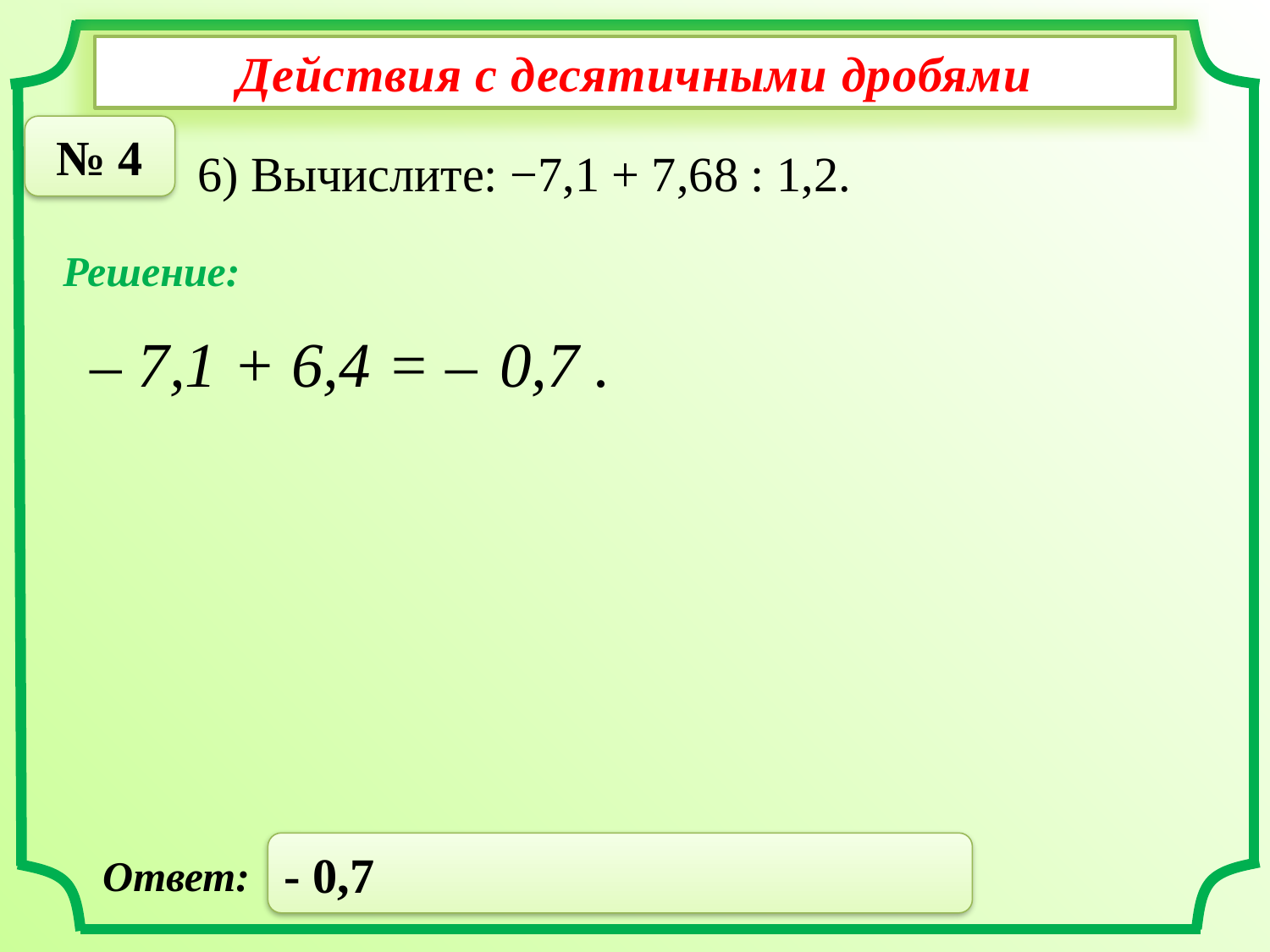

Действия с десятичными дробями
№ 4
6) Вычислите: −7,1 + 7,68 : 1,2.
Решение:
 – 7,1 + 6,4 = –
0,7 .
- 0,7
Ответ: